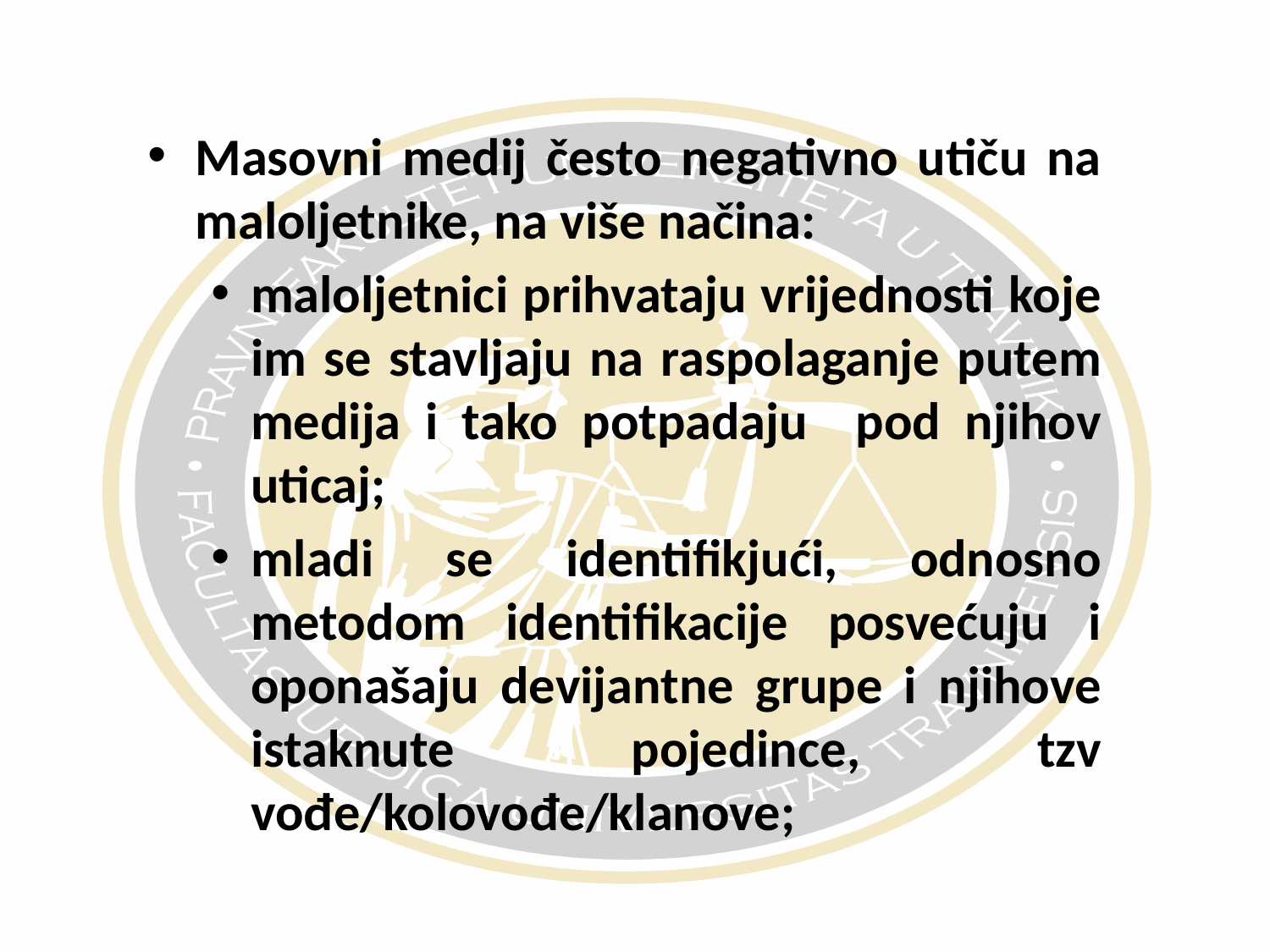

#
Masovni medij često negativno utiču na maloljetnike, na više načina:
maloljetnici prihvataju vrijednosti koje im se stavljaju na raspolaganje putem medija i tako potpadaju  pod njihov uticaj;
mladi se identifikjući, odnosno metodom identifikacije posvećuju i oponašaju devijantne grupe i njihove istaknute pojedince, tzv vođe/kolovođe/klanove;